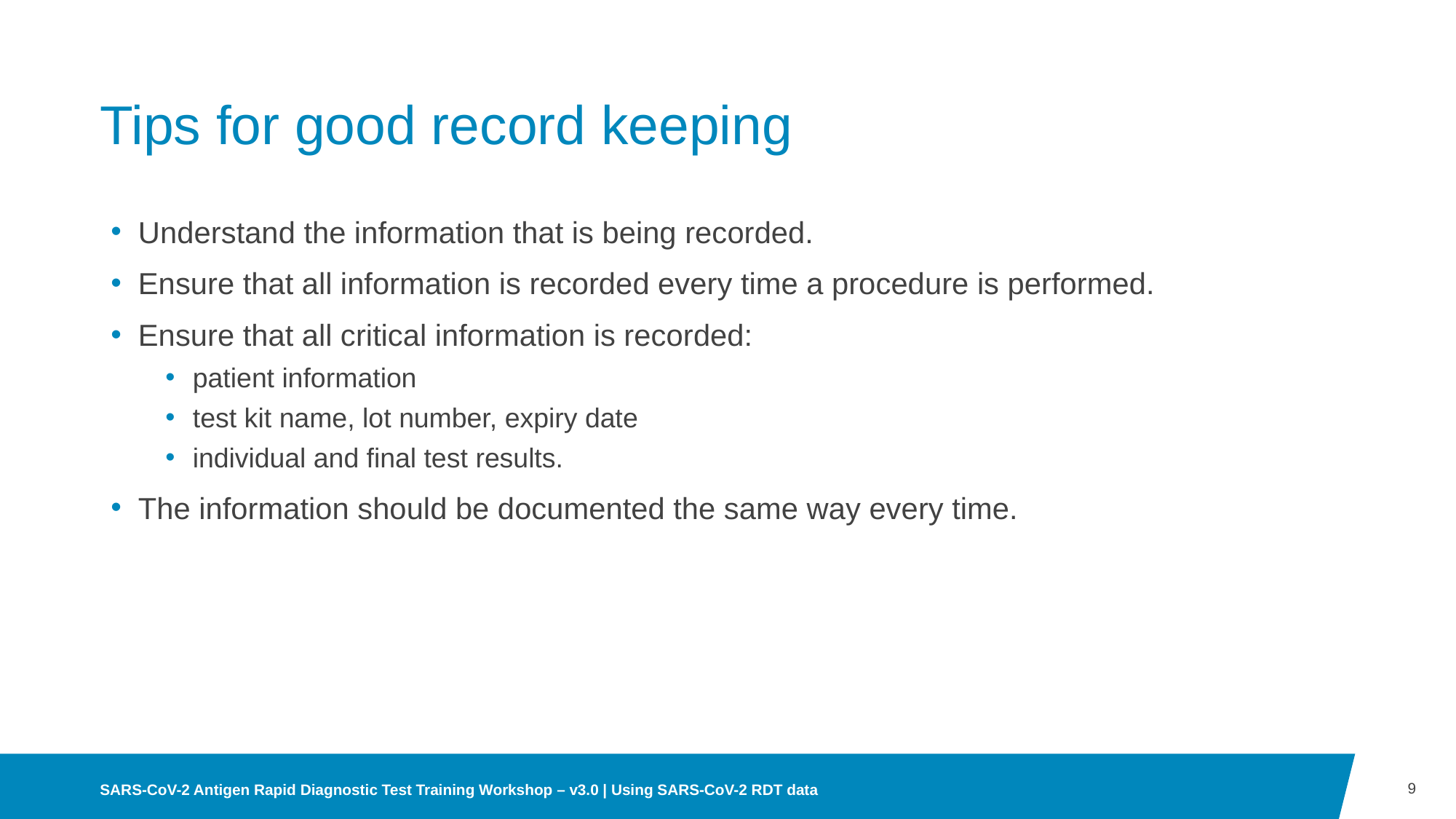

# Tips for good record keeping
Understand the information that is being recorded.
Ensure that all information is recorded every time a procedure is performed.
Ensure that all critical information is recorded:
patient information
test kit name, lot number, expiry date
individual and final test results.
The information should be documented the same way every time.

9
SARS-CoV-2 Antigen Rapid Diagnostic Test Training Workshop – v3.0 | Using SARS-CoV-2 RDT data